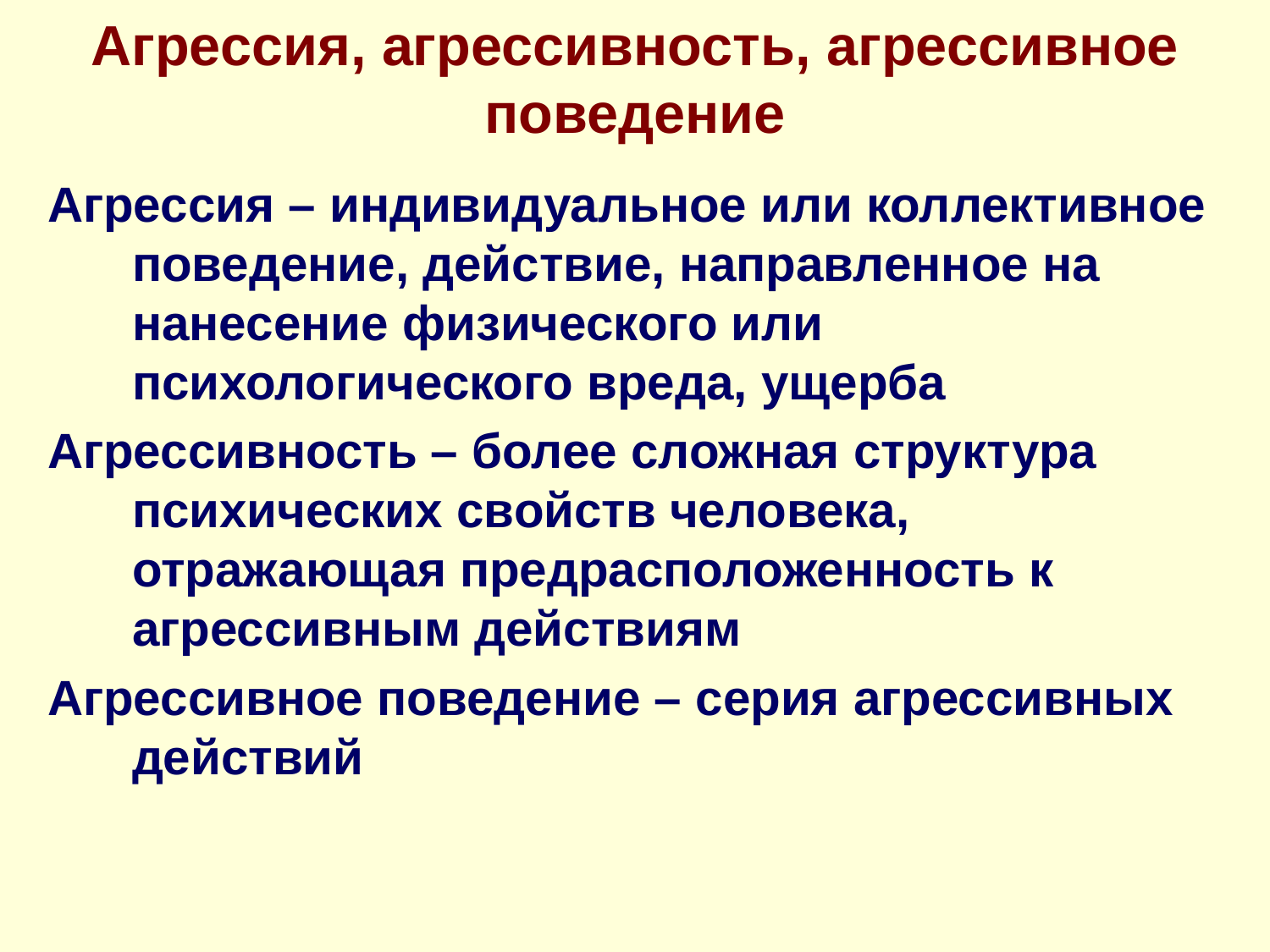

# Агрессия, агрессивность, агрессивное поведение
Агрессия – индивидуальное или коллективное  поведение, действие, направленное на нанесение физического или психологического вреда, ущерба
Агрессивность – более сложная структура психических свойств человека, отражающая предрасположенность к агрессивным действиям
Агрессивное поведение – серия агрессивных действий